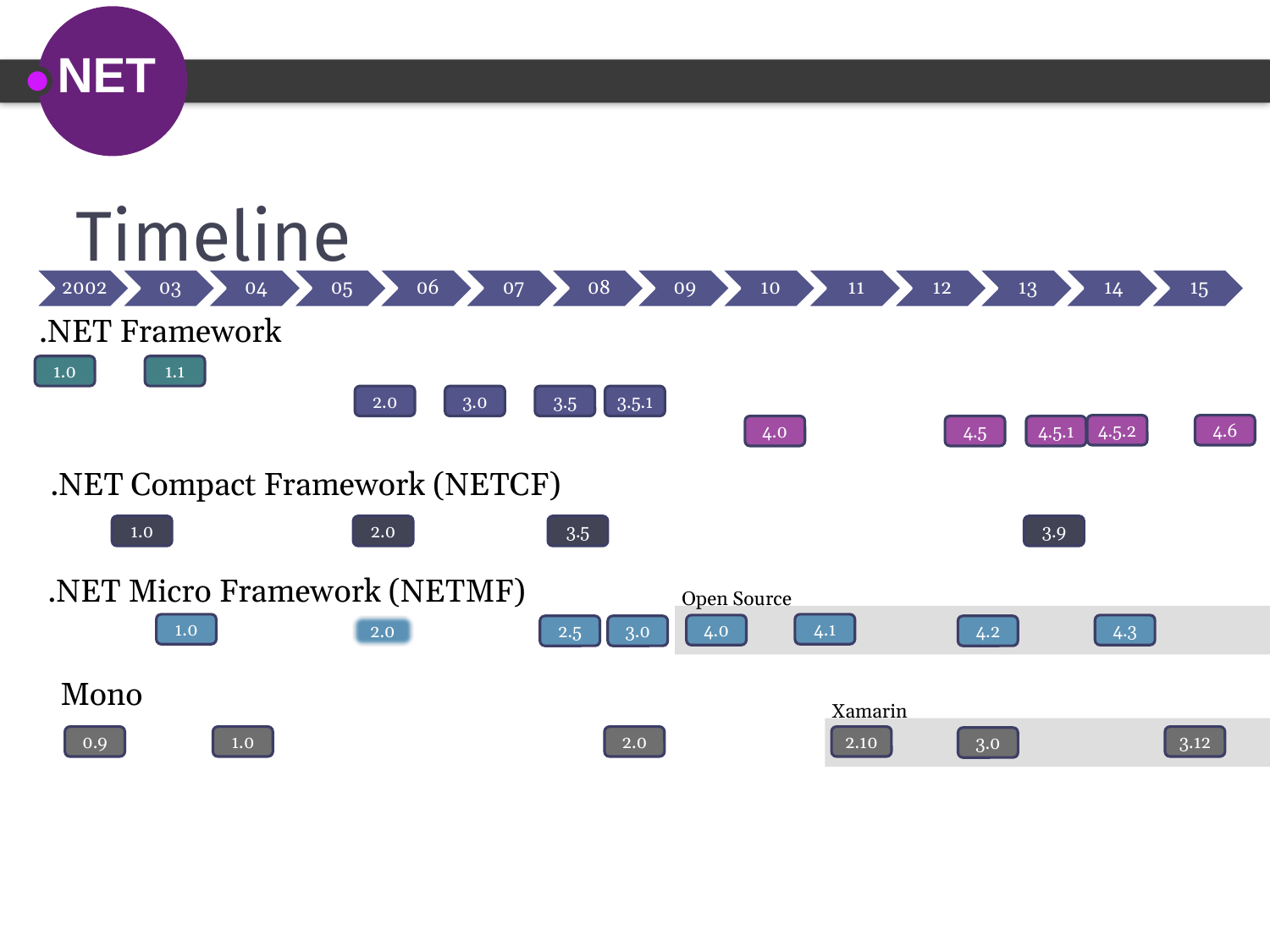

# Timeline
2002
03
04
05
06
07
08
09
10
11
12
13
14
15
.NET Framework
1.0
1.1
2.0
3.0
3.5
3.5.1
4.5.2
4.6
4.0
4.5
4.5.1
.NET Compact Framework (NETCF)
1.0
2.0
3.5
3.9
.NET Micro Framework (NETMF)
Open Source

1.0
4.1
4.0
4.3
2.0
2.5
3.0
4.2
Mono
Xamarin

0.9
1.0
2.0
2.10
3.12
3.0